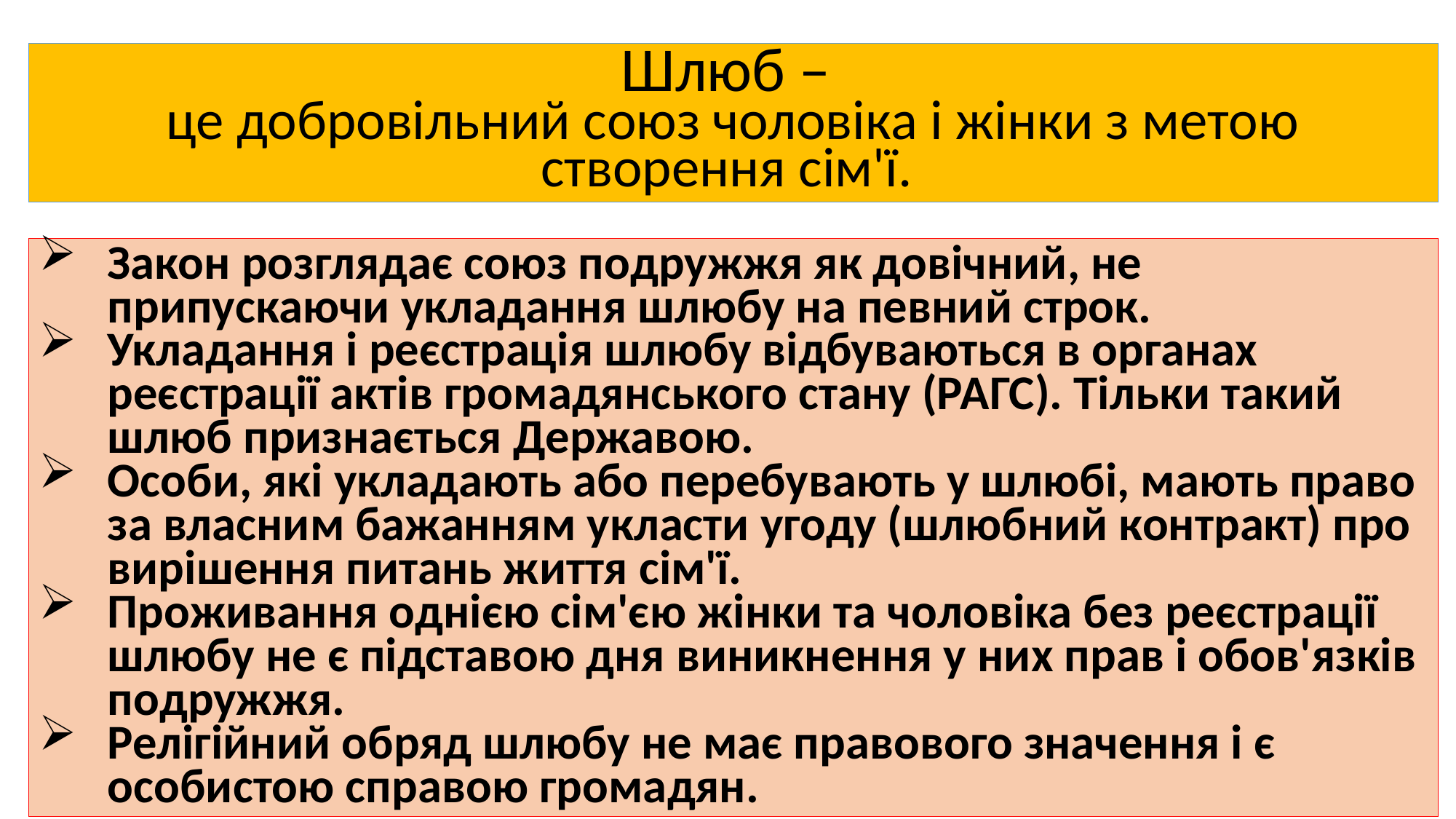

# Шлюб – це добровільний союз чоловіка і жінки з метою створення сім'ї.
Закон розглядає союз подружжя як довічний, не припускаючи укладання шлюбу на певний строк.
Укладання і реєстрація шлюбу відбуваються в органах реєстрації актів громадянського стану (РАГС). Тільки такий шлюб признається Державою.
Особи, які укладають або перебувають у шлюбі, мають право за власним бажанням укласти угоду (шлюбний контракт) про вирішення питань життя сім'ї.
Проживання однією сім'єю жінки та чоловіка без реєстрації шлюбу не є підставою дня виникнення у них прав і обов'язків подружжя.
Релігійний обряд шлюбу не має правового значення і є особистою справою громадян.